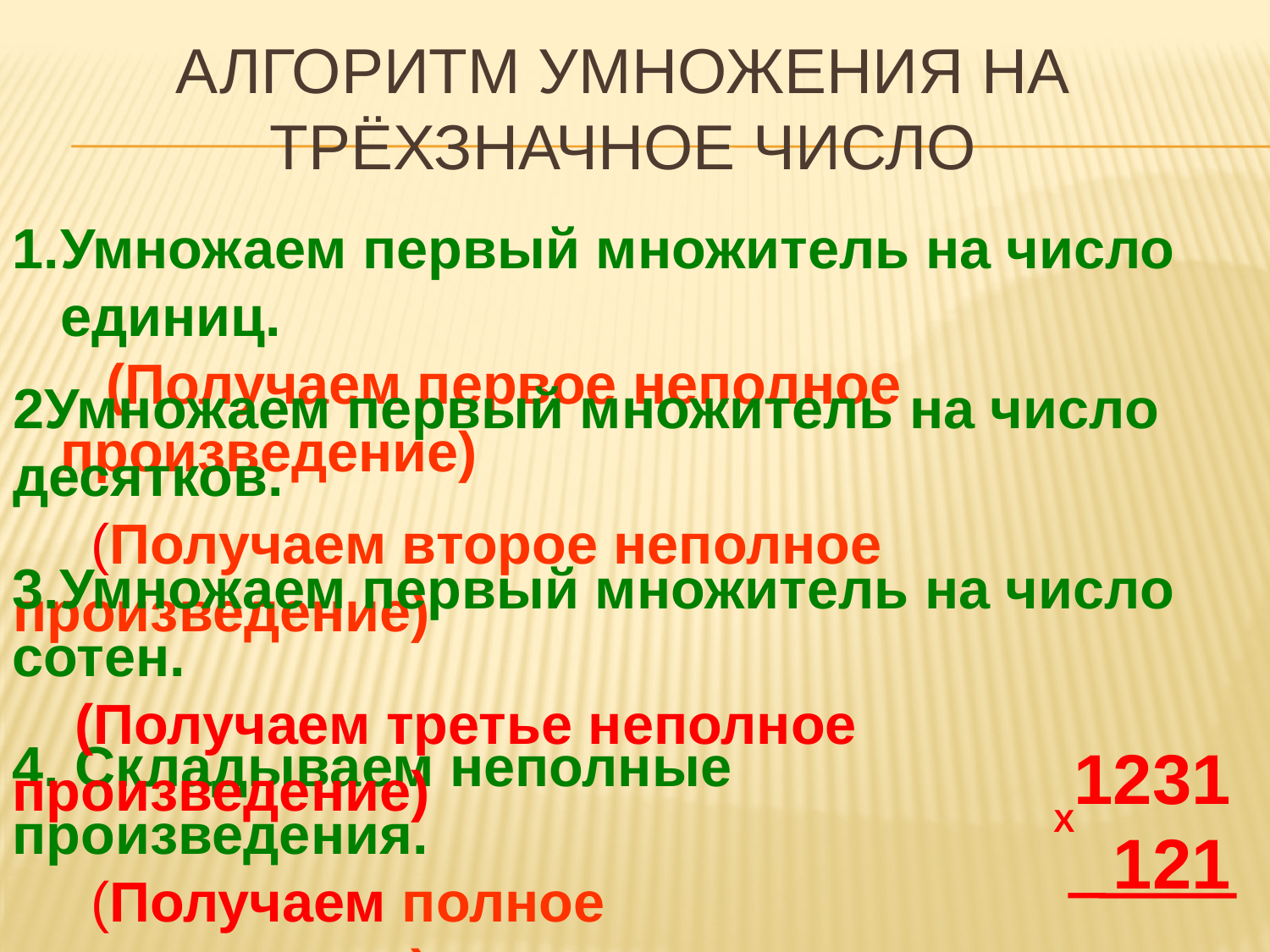

# Алгоритм умножения на трёхзначное число
Умножаем первый множитель на число единиц.
      (Получаем первое неполное произведение)
2Умножаем первый множитель на число десятков.
     (Получаем второе неполное произведение)
3.Умножаем первый множитель на число сотен.
    (Получаем третье неполное произведение)
4. Складываем неполные произведения.
     (Получаем полное произведение)
1231
  121
Х